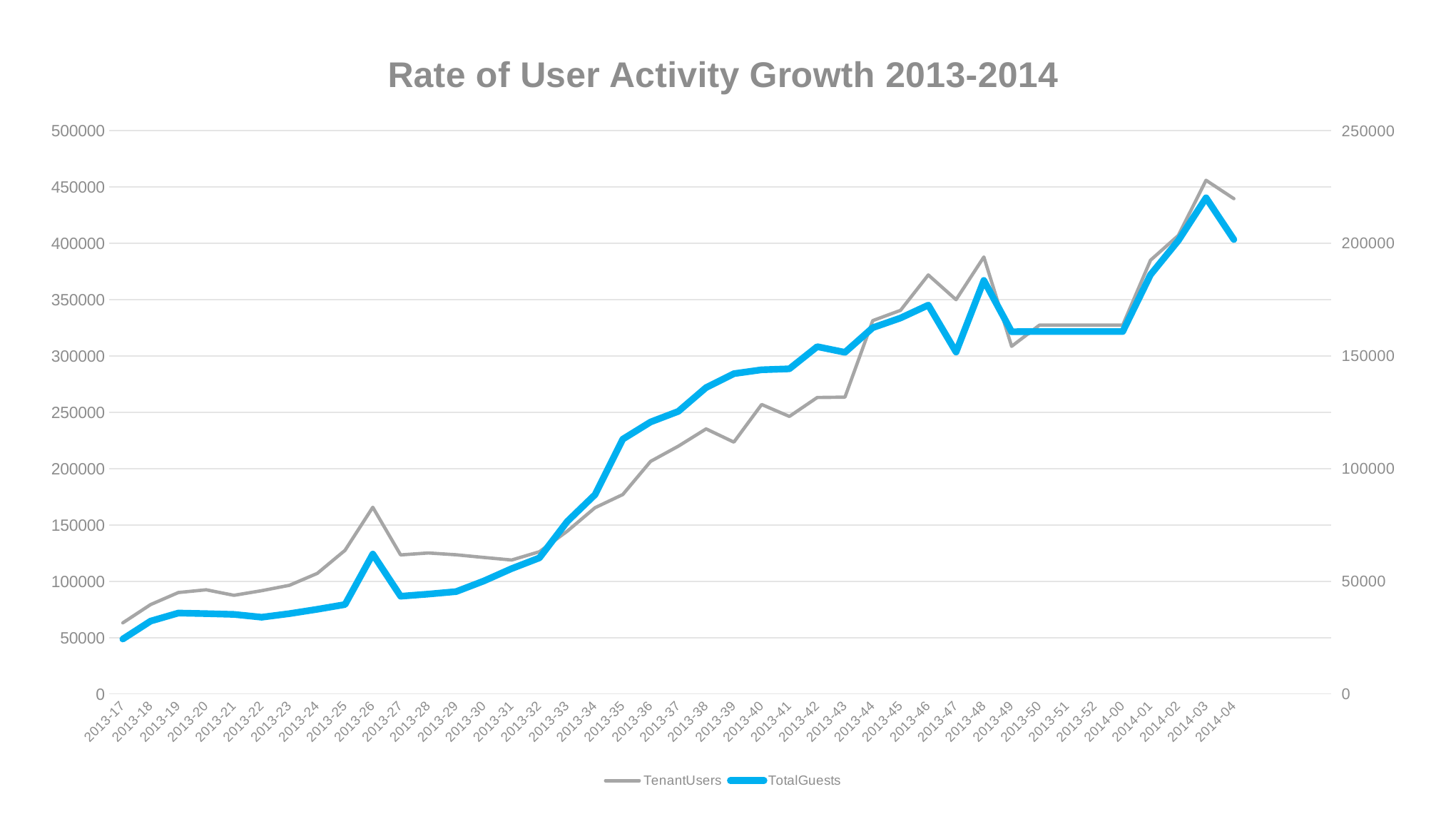

### Chart: Rate of User Activity Growth 2013-2014

| Category | TenantUsers | TotalGuests |
|---|---|---|
| 2013-17 | 63086.0 | 24346.0 |
| 2013-18 | 79300.0 | 32322.0 |
| 2013-19 | 89985.0 | 35891.0 |
| 2013-20 | 92414.0 | 35629.0 |
| 2013-21 | 87527.0 | 35301.0 |
| 2013-22 | 91630.0 | 34032.0 |
| 2013-23 | 96410.0 | 35638.0 |
| 2013-24 | 106978.0 | 37555.0 |
| 2013-25 | 127481.0 | 39675.0 |
| 2013-26 | 165671.0 | 62079.0 |
| 2013-27 | 123385.0 | 43354.0 |
| 2013-28 | 125117.0 | 44302.0 |
| 2013-29 | 123519.0 | 45413.0 |
| 2013-30 | 121095.0 | 50136.0 |
| 2013-31 | 118860.0 | 55615.0 |
| 2013-32 | 126241.0 | 60389.0 |
| 2013-33 | 144459.0 | 76534.0 |
| 2013-34 | 165281.0 | 88433.0 |
| 2013-35 | 176980.0 | 113061.0 |
| 2013-36 | 206431.0 | 120696.0 |
| 2013-37 | 219909.0 | 125401.0 |
| 2013-38 | 235251.0 | 135982.0 |
| 2013-39 | 223501.0 | 142156.0 |
| 2013-40 | 256951.0 | 143885.0 |
| 2013-41 | 246316.0 | 144304.0 |
| 2013-42 | 263152.0 | 154139.0 |
| 2013-43 | 263473.0 | 151611.0 |
| 2013-44 | 331385.0 | 162551.0 |
| 2013-45 | 340508.0 | 166863.0 |
| 2013-46 | 371935.0 | 172574.0 |
| 2013-47 | 349995.0 | 151735.0 |
| 2013-48 | 387858.0 | 183532.0 |
| 2013-49 | 308564.0 | 160759.0 |
| 2013-50 | 327365.0 | 160850.0 |
| 2013-51 | 327365.0 | 160850.0 |
| 2013-52 | 327365.0 | 160850.0 |
| 2014-00 | 327365.0 | 160850.0 |
| 2014-01 | 385025.0 | 186082.0 |
| 2014-02 | 406939.0 | 201209.0 |
| 2014-03 | 455957.0 | 220207.0 |
| 2014-04 | 439650.0 | 201677.0 |